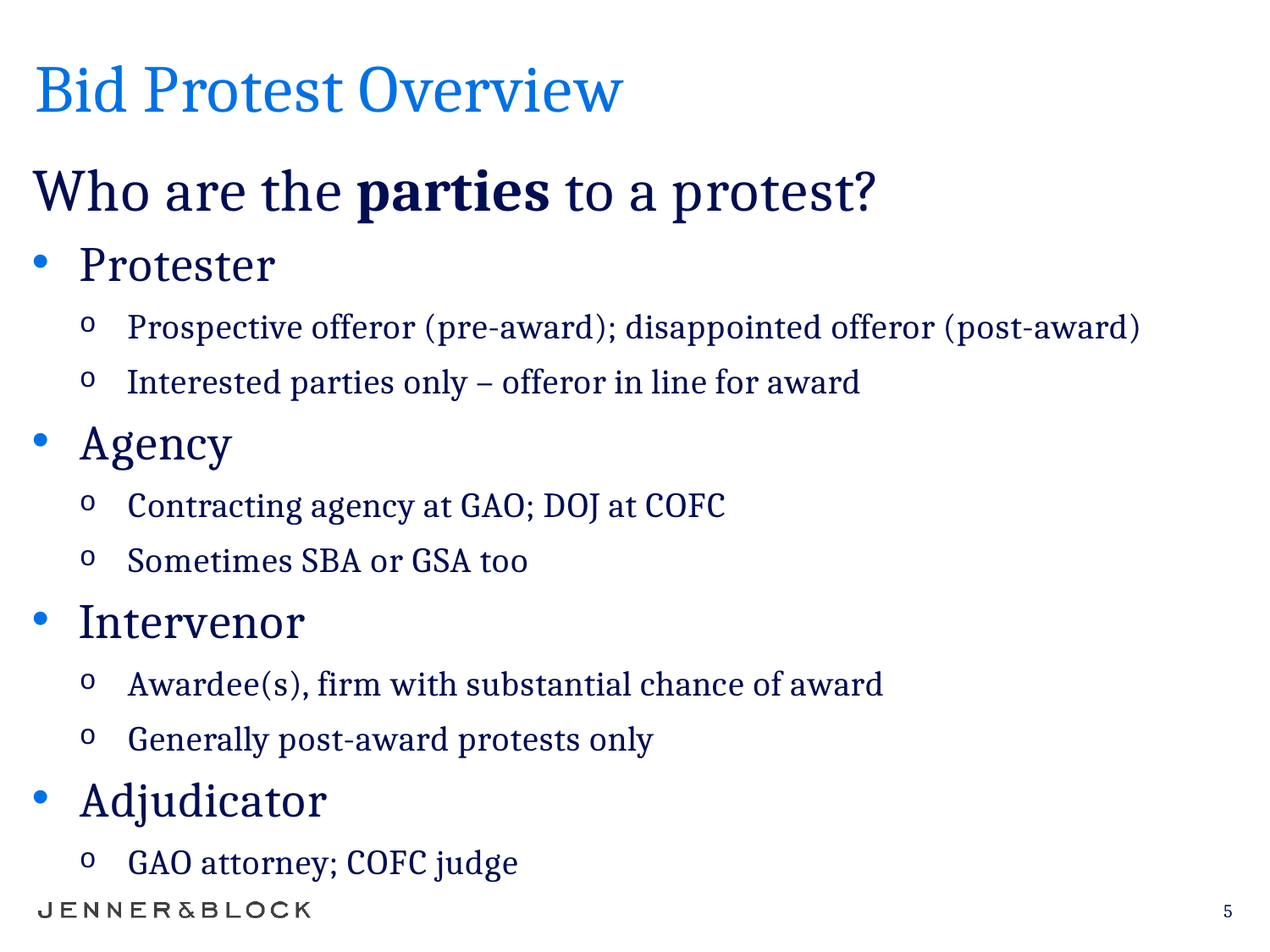

# Bid Protest Overview
Who are the parties to a protest?
Protester
Prospective offeror (pre-award); disappointed offeror (post-award)
Interested parties only – offeror in line for award
Agency
Contracting agency at GAO; DOJ at COFC
Sometimes SBA or GSA too
Intervenor
Awardee(s), firm with substantial chance of award
Generally post-award protests only
Adjudicator
GAO attorney; COFC judge